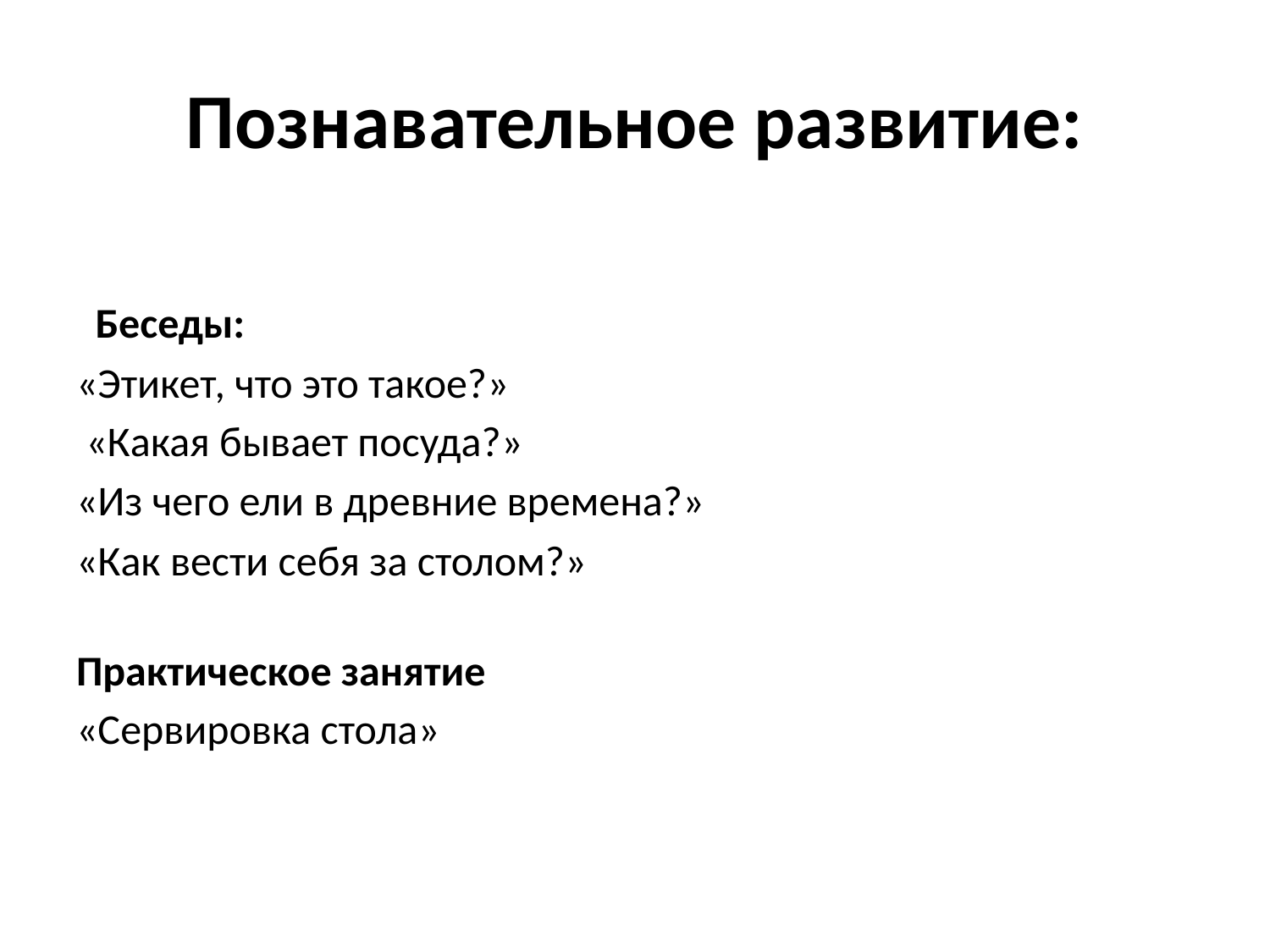

# Познавательное развитие:
  Беседы:
«Этикет, что это такое?»
 «Какая бывает посуда?»
«Из чего ели в древние времена?»
«Как вести себя за столом?»
Практическое занятие
«Сервировка стола»